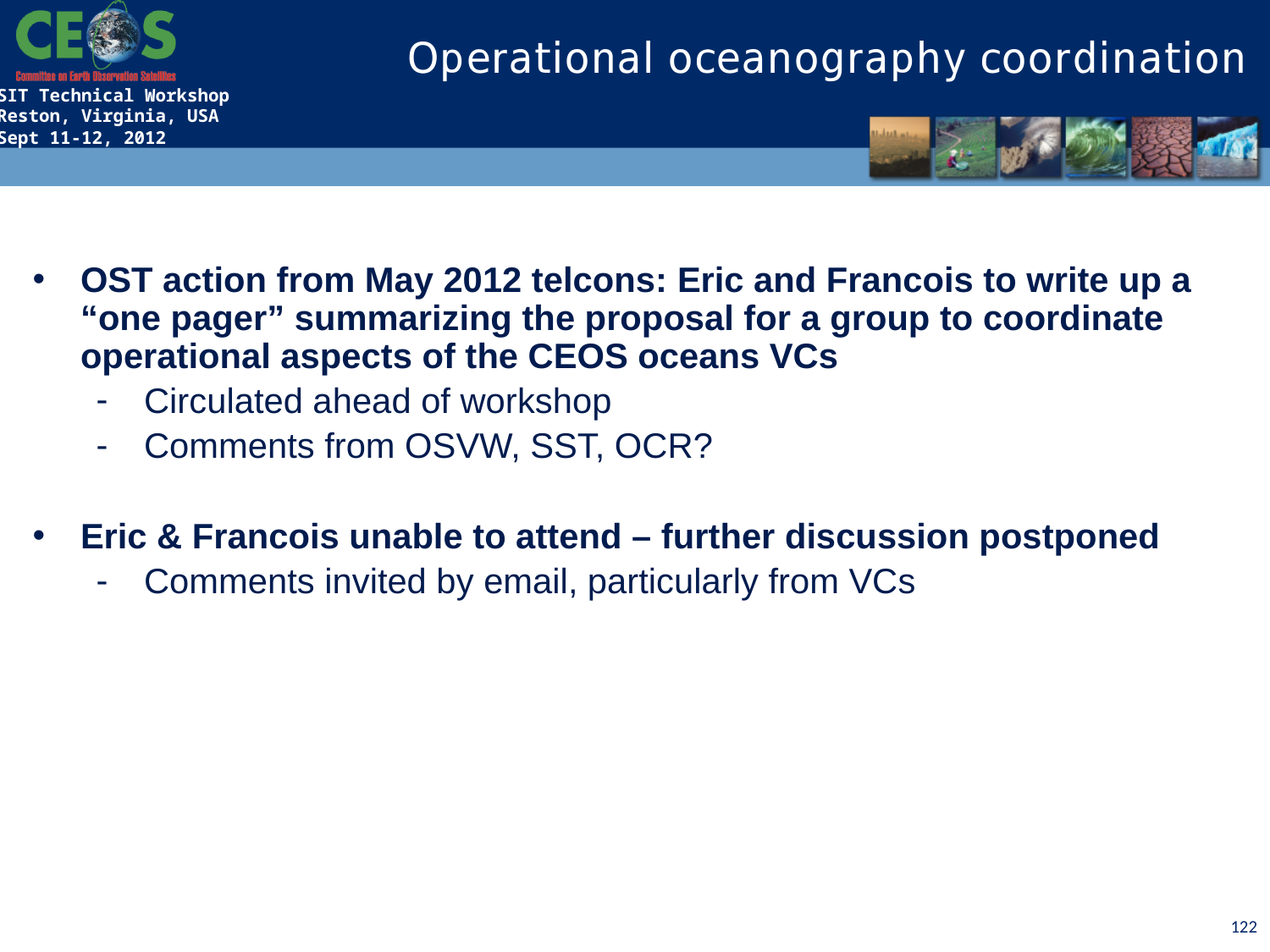

Operational oceanography coordination
OST action from May 2012 telcons: Eric and Francois to write up a “one pager” summarizing the proposal for a group to coordinate operational aspects of the CEOS oceans VCs
Circulated ahead of workshop
Comments from OSVW, SST, OCR?

Eric & Francois unable to attend – further discussion postponed
Comments invited by email, particularly from VCs

122